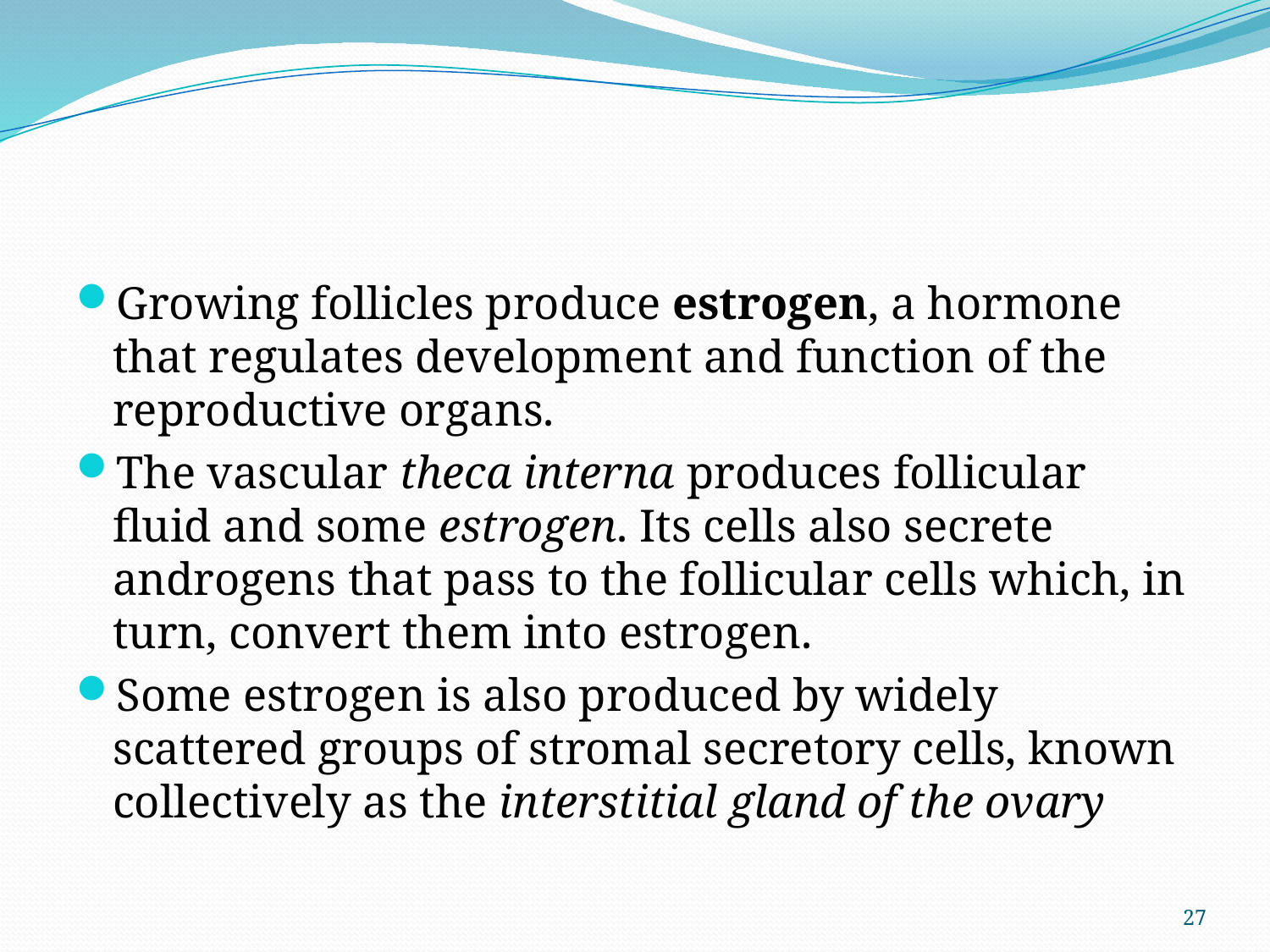

#
Growing follicles produce estrogen, a hormone that regulates development and function of the reproductive organs.
The vascular theca interna produces follicular fluid and some estrogen. Its cells also secrete androgens that pass to the follicular cells which, in turn, convert them into estrogen.
Some estrogen is also produced by widely scattered groups of stromal secretory cells, known collectively as the interstitial gland of the ovary
27